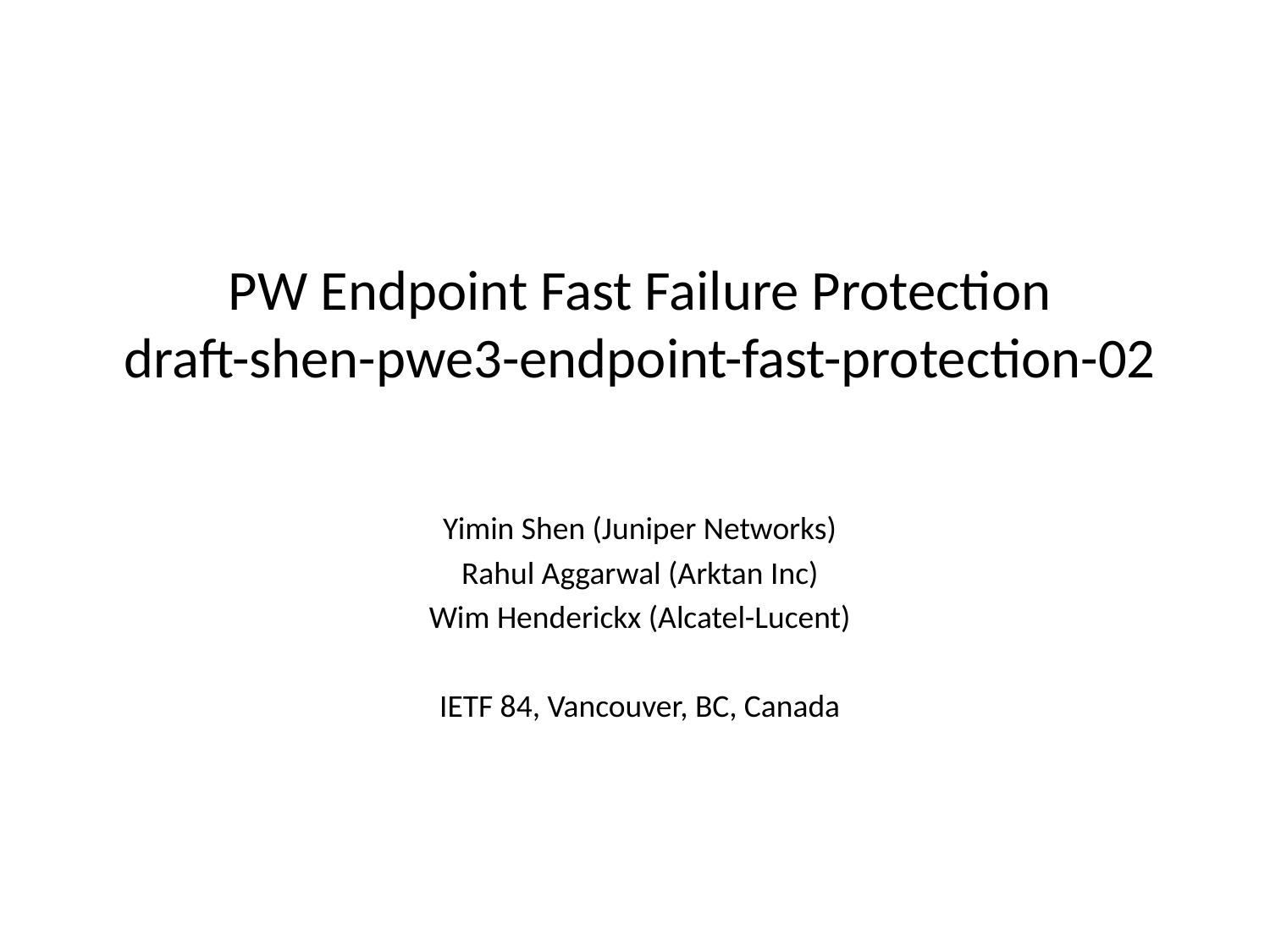

# PW Endpoint Fast Failure Protection draft-shen-pwe3-endpoint-fast-protection-02
Yimin Shen (Juniper Networks)
Rahul Aggarwal (Arktan Inc)
Wim Henderickx (Alcatel-Lucent)

IETF 84, Vancouver, BC, Canada